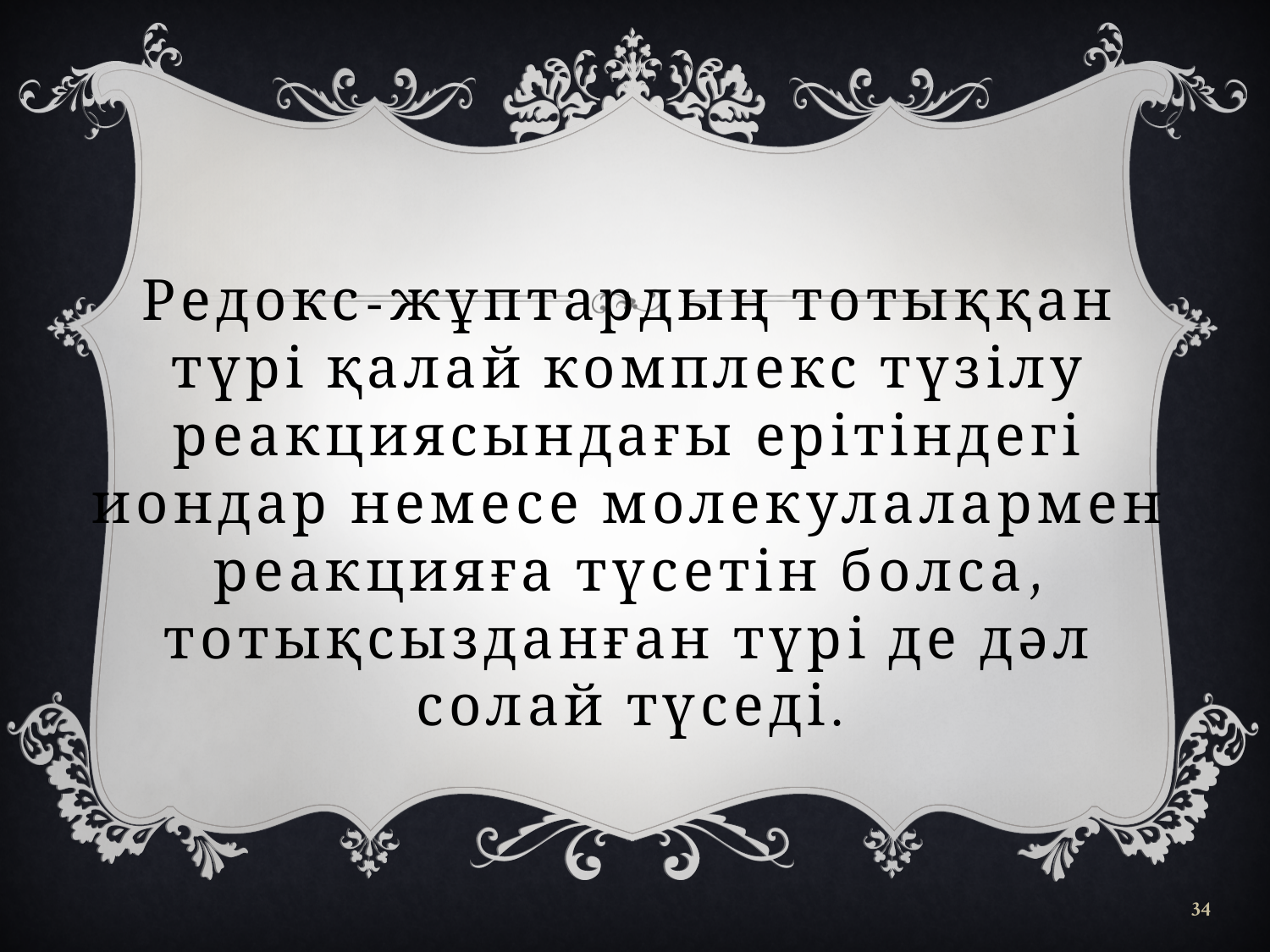

Редокс-жұптардың тотыққан түрі қалай комплекс түзілу реакциясындағы ерітіндегі иондар немесе молекулалармен реакцияға түсетін болса, тотықсызданған түрі де дәл солай түседі.
34